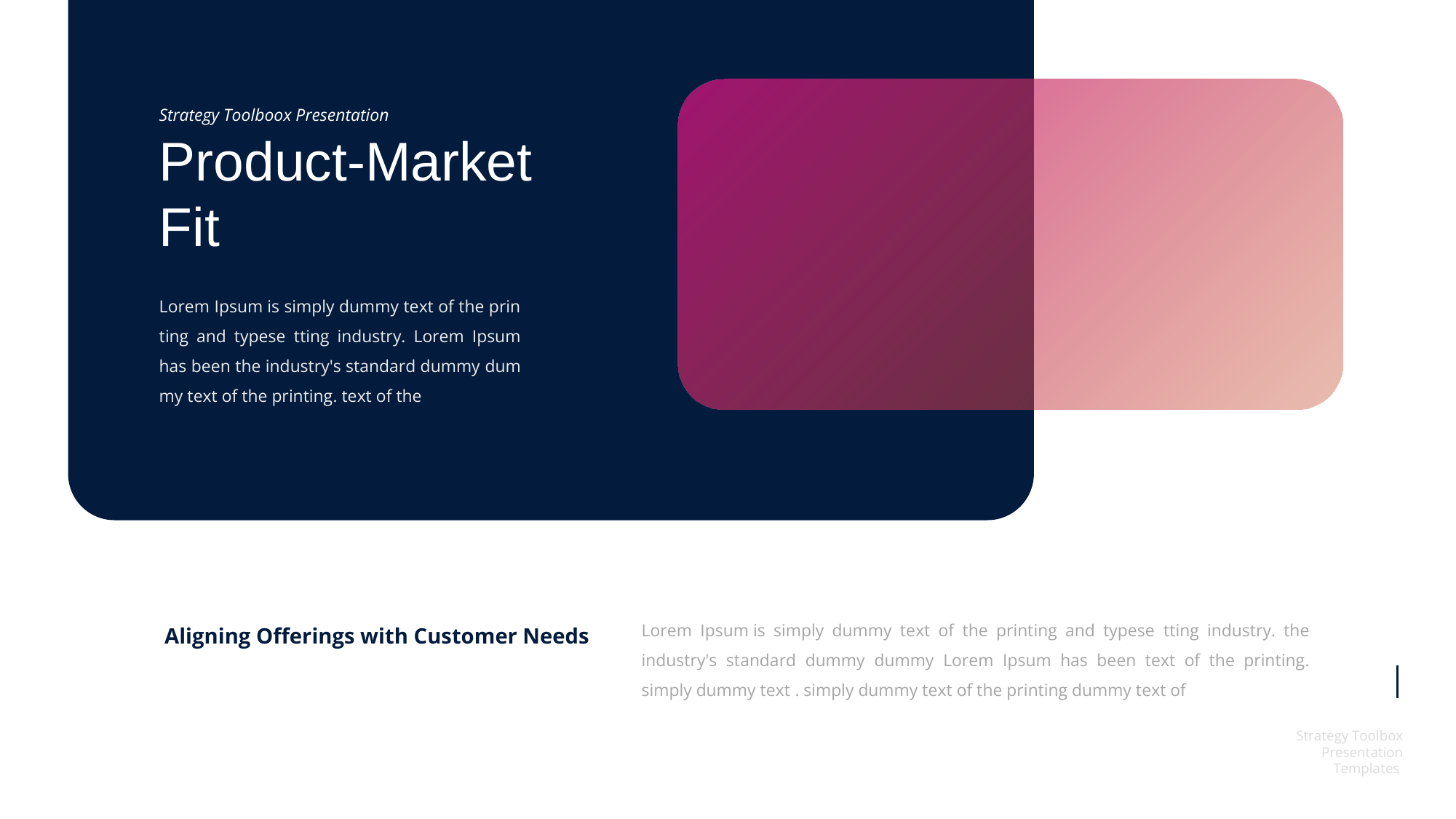

Strategy Toolboox Presentation
Product-Market Fit
Lorem Ipsum is simply dummy text of the prin ting and typese tting industry. Lorem Ipsum has been the industry's standard dummy dum my text of the printing. text of the
Aligning Offerings with Customer Needs
Lorem Ipsum is simply dummy text of the printing and typese tting industry. the industry's standard dummy dummy Lorem Ipsum has been text of the printing. simply dummy text . simply dummy text of the printing dummy text of
Strategy Toolbox Presentation Templates